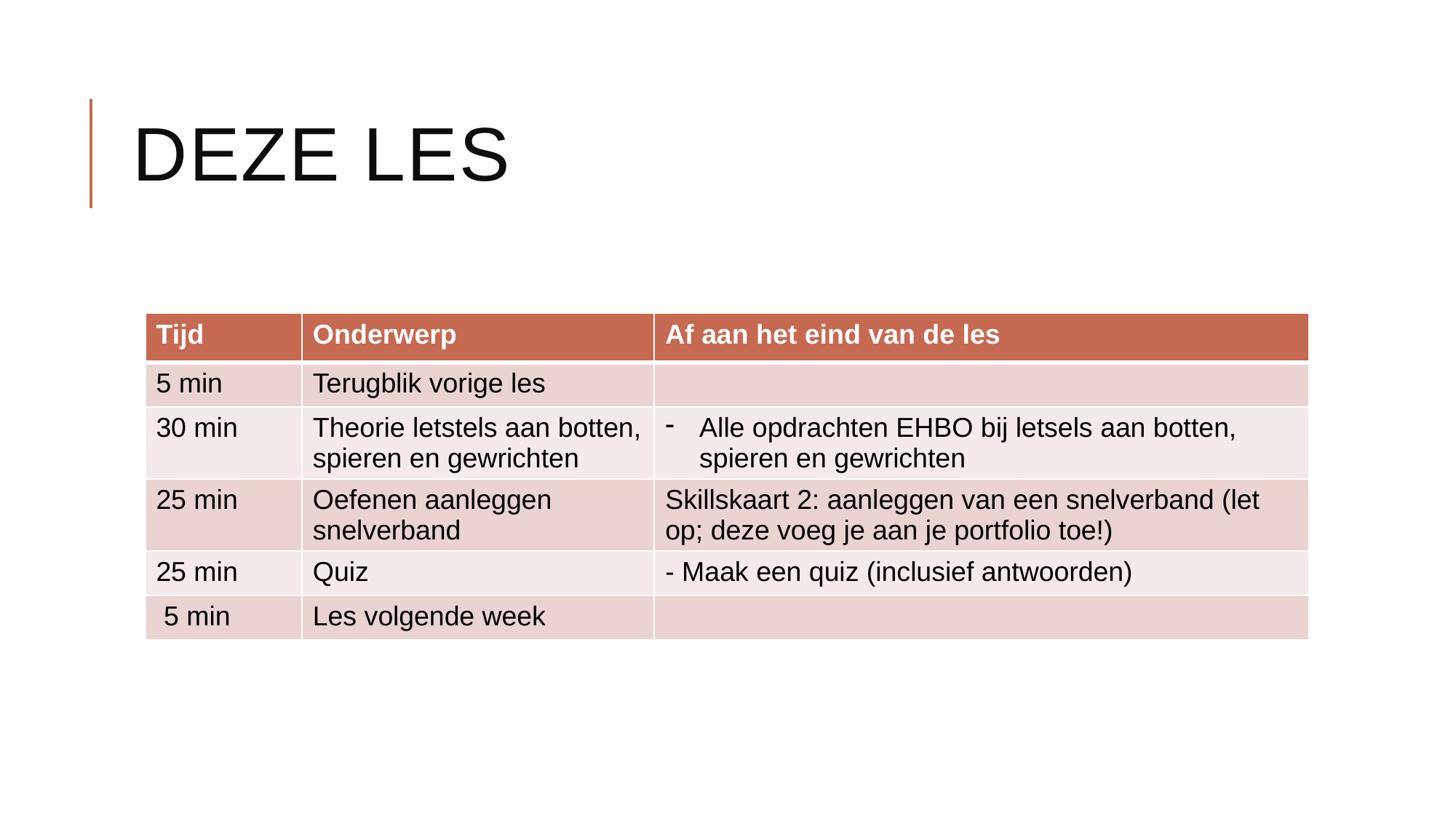

# Deze les

| Tijd | Onderwerp | Af aan het eind van de les |
| --- | --- | --- |
| 45 min | Bespreken roddelen Bespreken discriminatie | Opdrachten: 8, 9, 11, 12, 13 |
| 45 min |  |  |
| Tijd | Onderwerp | Af aan het eind van de les |
| --- | --- | --- |
| 5 min | Terugblik vorige les |  |
| 30 min | Theorie letstels aan botten, spieren en gewrichten | Alle opdrachten EHBO bij letsels aan botten, spieren en gewrichten |
| 25 min | Oefenen aanleggen snelverband | Skillskaart 2: aanleggen van een snelverband (let op; deze voeg je aan je portfolio toe!) |
| 25 min | Quiz | - Maak een quiz (inclusief antwoorden) |
| 5 min | Les volgende week |  |